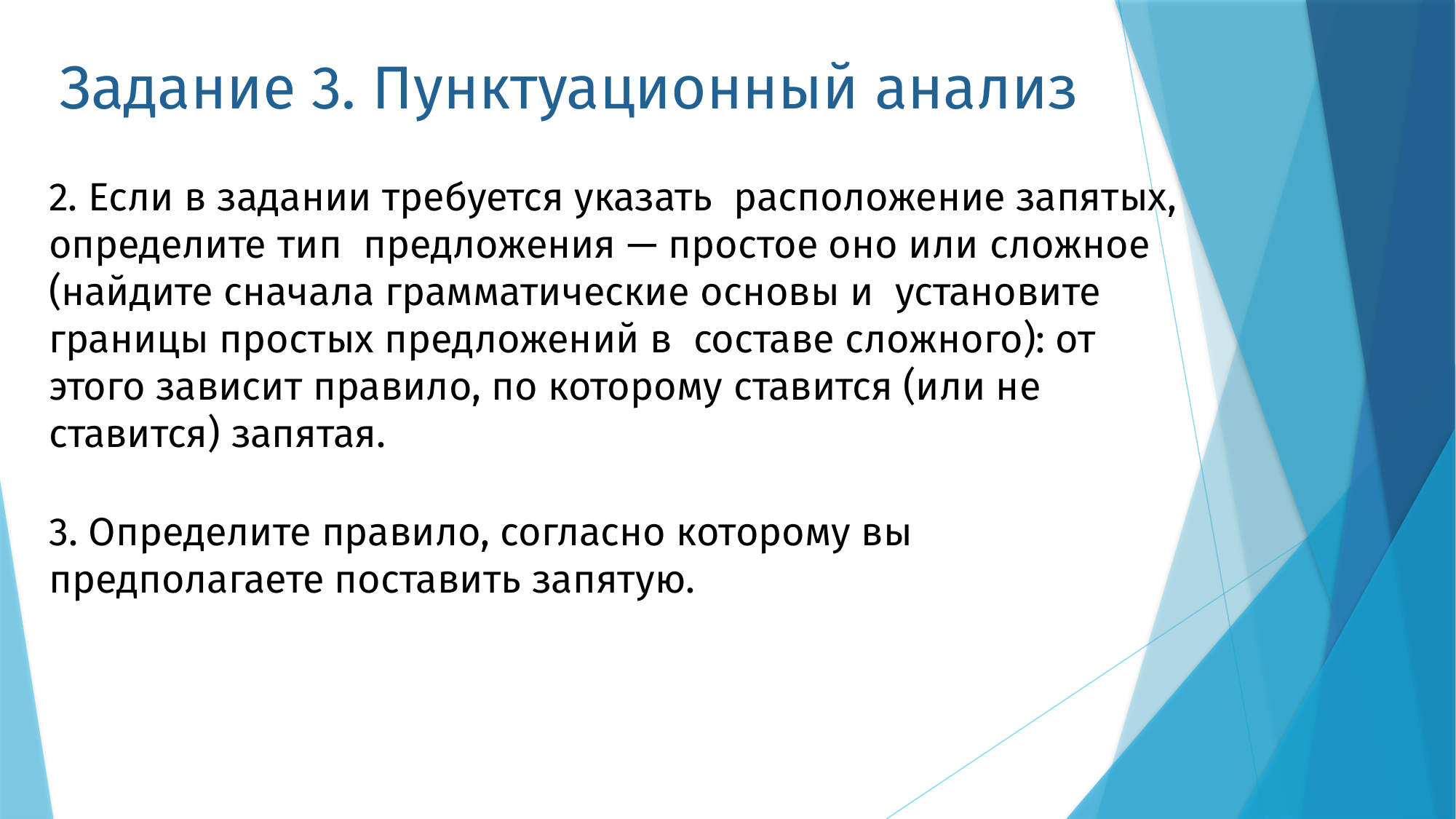

# Задание 3. Пунктуационный анализ
2. Если в задании требуется указать  расположение запятых, определите тип  предложения — простое оно или сложное (найдите сначала грамматические основы и  установите границы простых предложений в  составе сложного): от этого зависит правило, по которому ставится (или не ставится) запятая.

3. Определите правило, согласно которому вы  предполагаете поставить запятую.